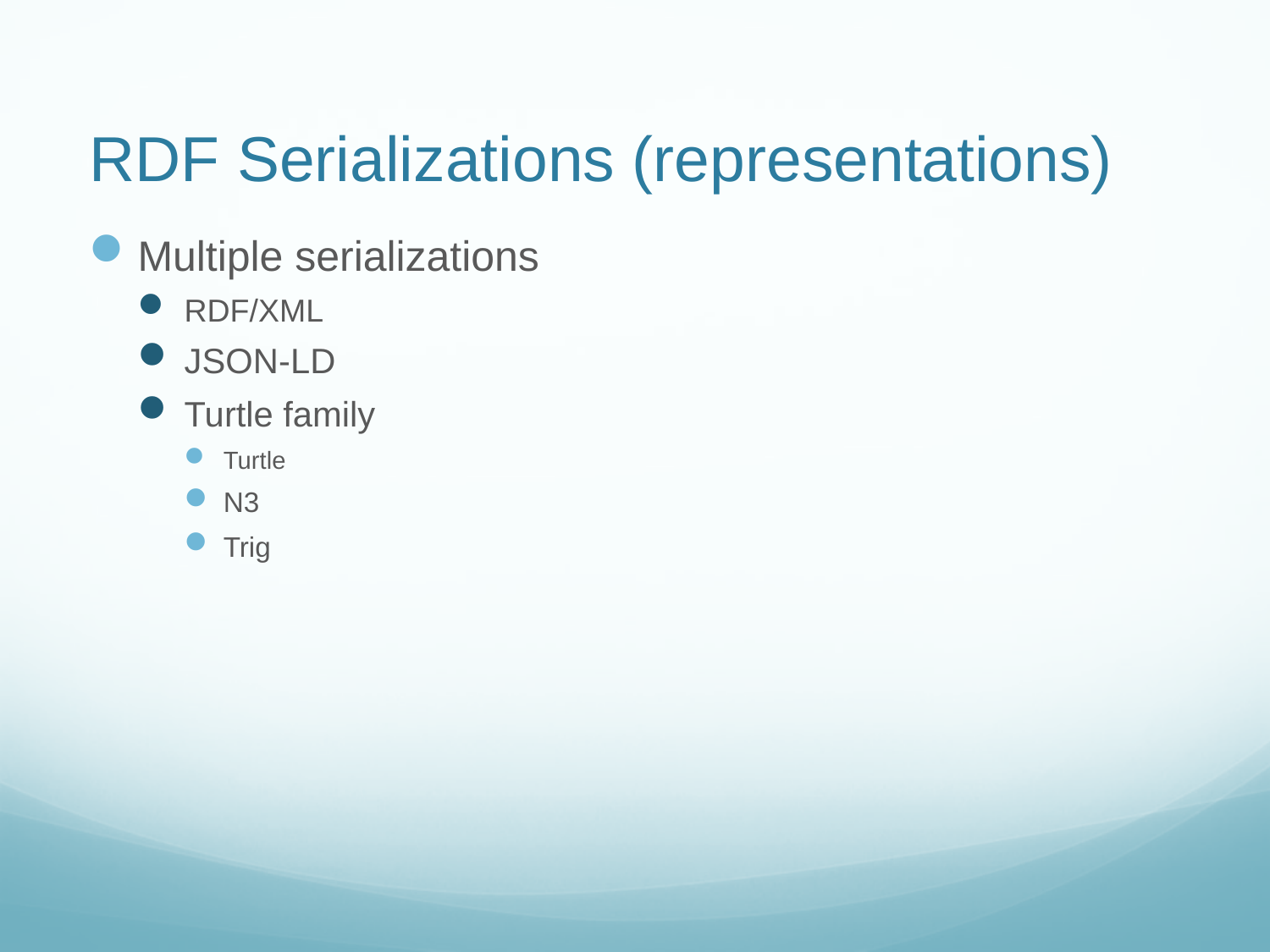

# RDF Serializations (representations)
Multiple serializations
RDF/XML
JSON-LD
Turtle family
Turtle
N3
Trig